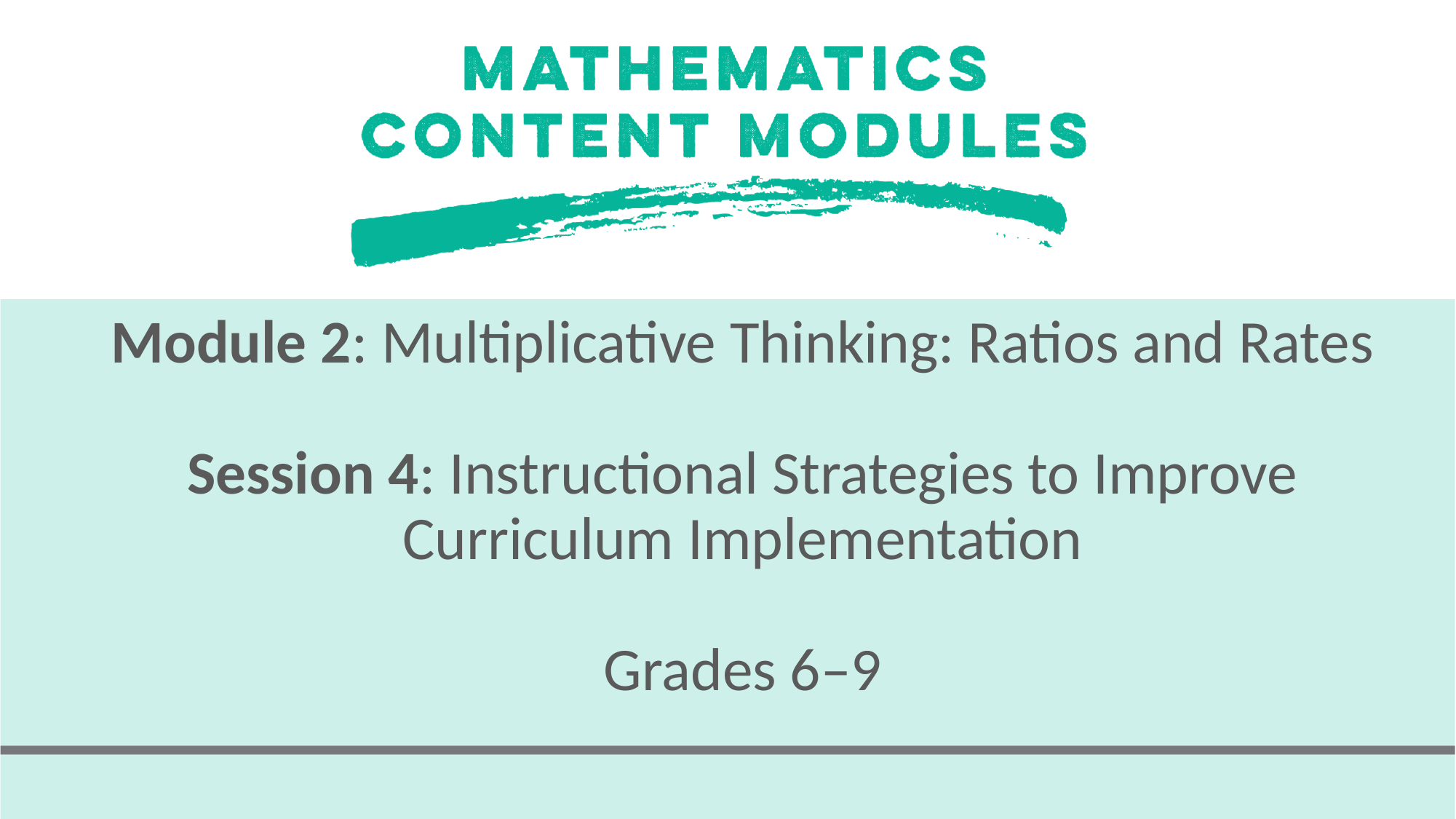

# Module 2: Multiplicative Thinking: Ratios and Rates Session 4: Instructional Strategies to Improve Curriculum Implementation Grades 6–9